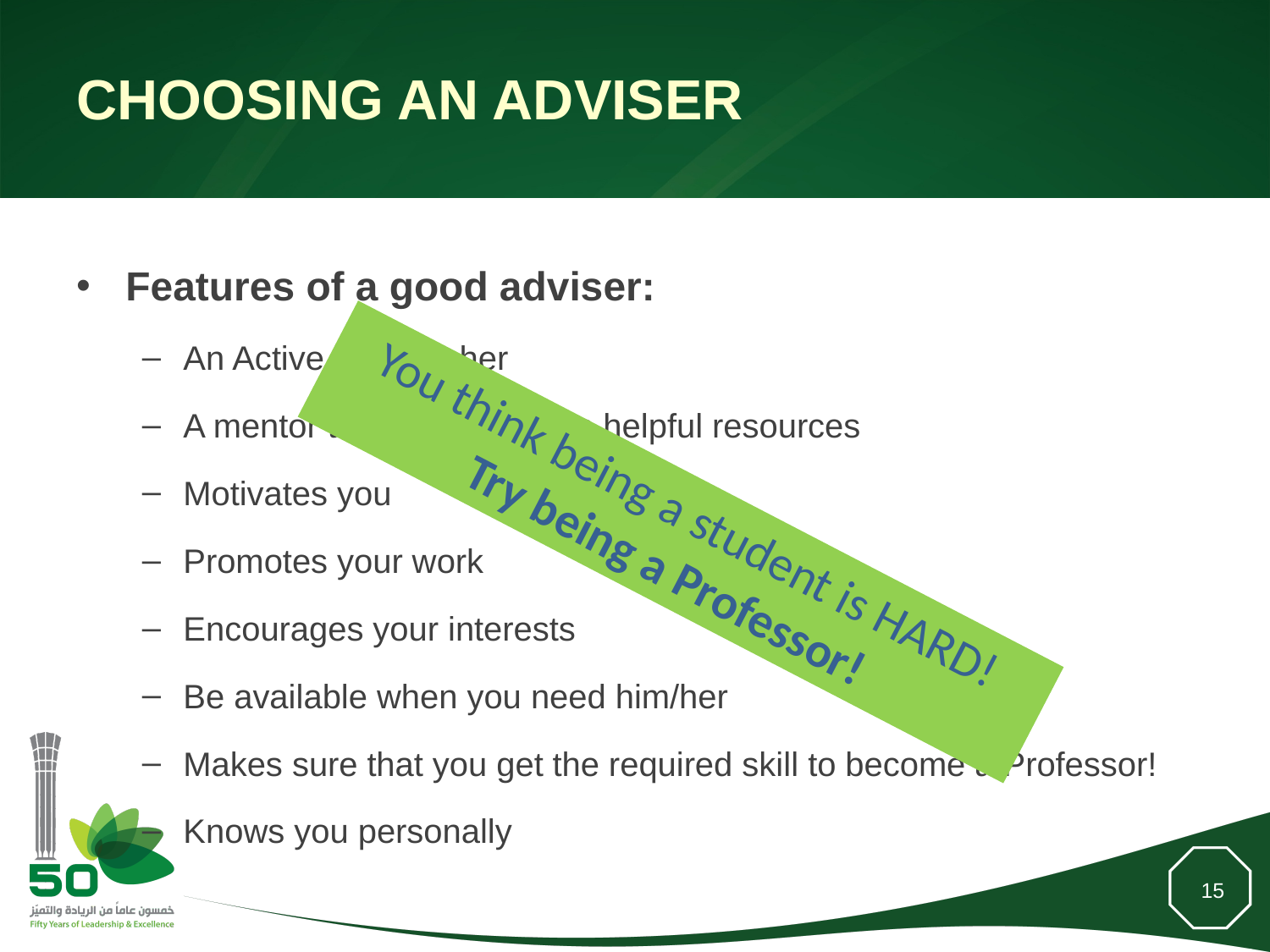

# Choosing an adviser
Features of a good adviser:
An Active Researcher
A mentor that guides you to helpful resources
Motivates you
Promotes your work
Encourages your interests
Be available when you need him/her
Makes sure that you get the required skill to become a Professor!
Knows you personally

You think being a student is HARD!
Try being a Professor!
15